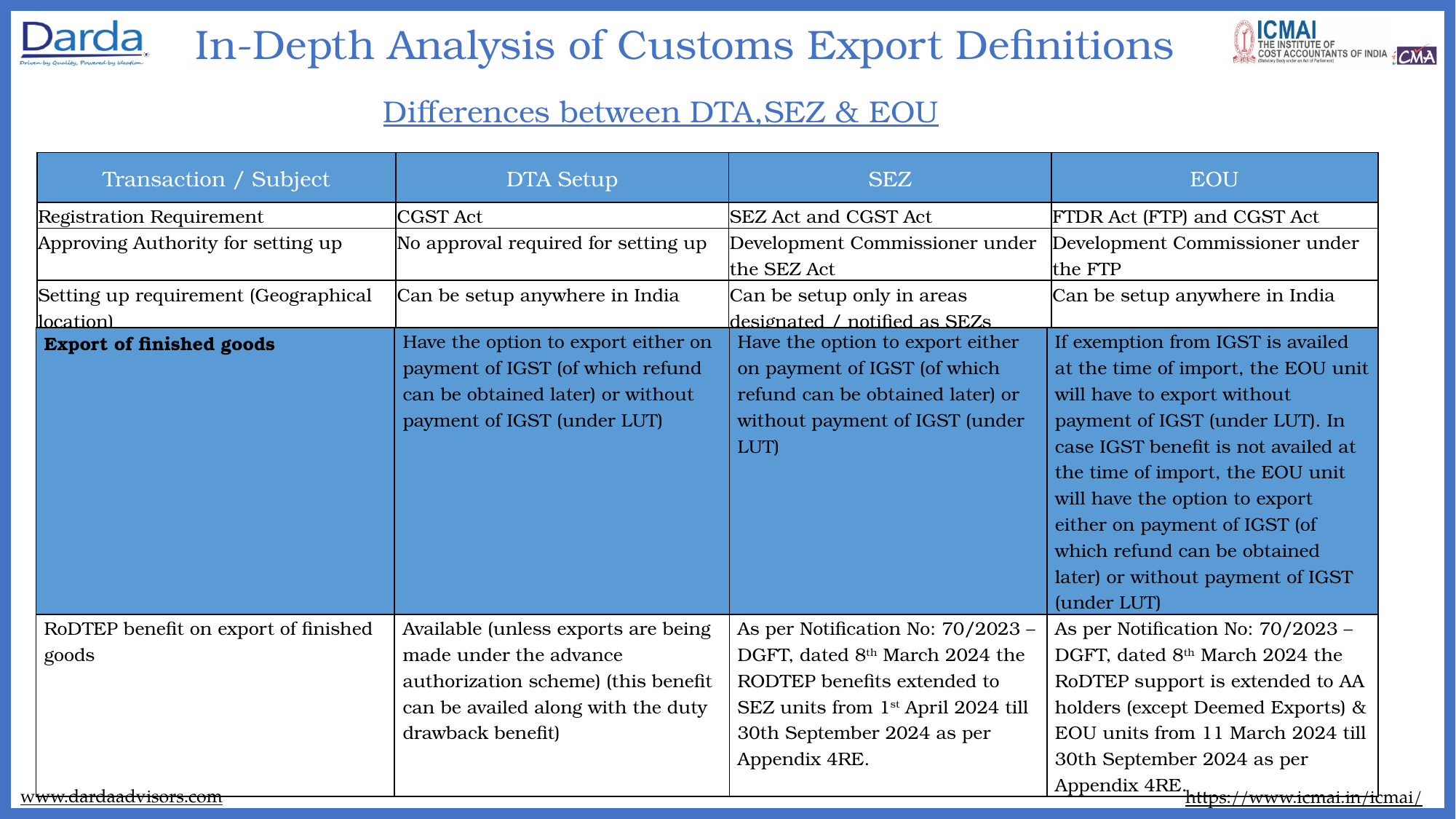

# In-Depth Analysis of Customs Export Definitions
Differences between DTA,SEZ & EOU
| Transaction / Subject | DTA Setup | SEZ | EOU |
| --- | --- | --- | --- |
| Registration Requirement | CGST Act | SEZ Act and CGST Act | FTDR Act (FTP) and CGST Act |
| Approving Authority for setting up | No approval required for setting up | Development Commissioner under the SEZ Act | Development Commissioner under the FTP |
| Setting up requirement (Geographical location) | Can be setup anywhere in India | Can be setup only in areas designated / notified as SEZs | Can be setup anywhere in India |
| Export of finished goods | Have the option to export either on payment of IGST (of which refund can be obtained later) or without payment of IGST (under LUT) | Have the option to export either on payment of IGST (of which refund can be obtained later) or without payment of IGST (under LUT) | If exemption from IGST is availed at the time of import, the EOU unit will have to export without payment of IGST (under LUT). In case IGST benefit is not availed at the time of import, the EOU unit will have the option to export either on payment of IGST (of which refund can be obtained later) or without payment of IGST (under LUT) |
| --- | --- | --- | --- |
| RoDTEP benefit on export of finished goods | Available (unless exports are being made under the advance authorization scheme) (this benefit can be availed along with the duty drawback benefit) | As per Notification No: 70/2023 – DGFT, dated 8th March 2024 the RODTEP benefits extended to SEZ units from 1st April 2024 till 30th September 2024 as per Appendix 4RE. | As per Notification No: 70/2023 – DGFT, dated 8th March 2024 the RoDTEP support is extended to AA holders (except Deemed Exports) & EOU units from 11 March 2024 till 30th September 2024 as per Appendix 4RE. |